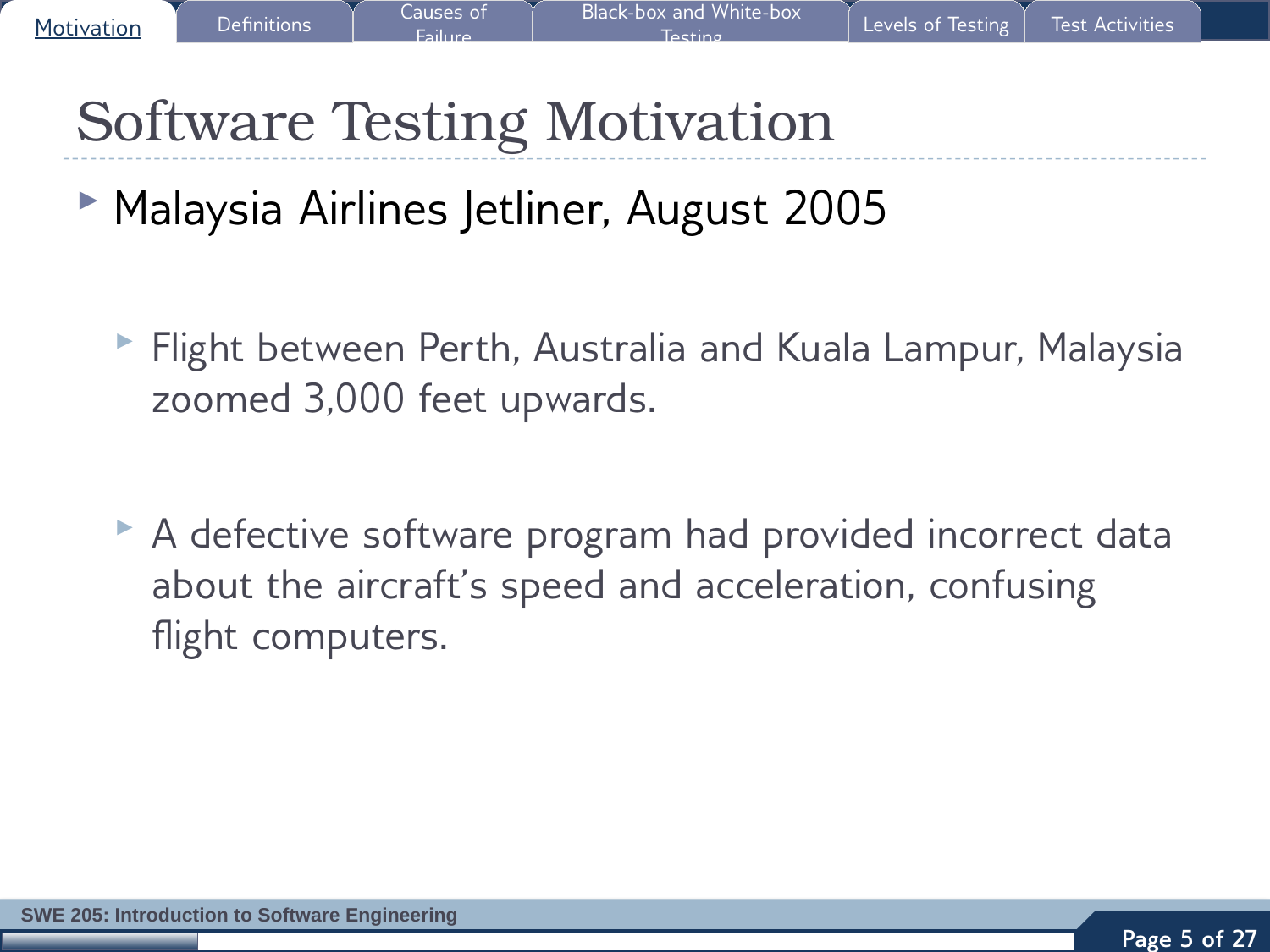

Motivation
Definitions
Causes of Failure
Black-box and White-box Testing
Levels of Testing
Test Activities
# Software Testing Motivation
Malaysia Airlines Jetliner, August 2005

Flight between Perth, Australia and Kuala Lampur, Malaysia zoomed 3,000 feet upwards.

A defective software program had provided incorrect data about the aircraft’s speed and acceleration, confusing flight computers.
5
Page 5 of 27